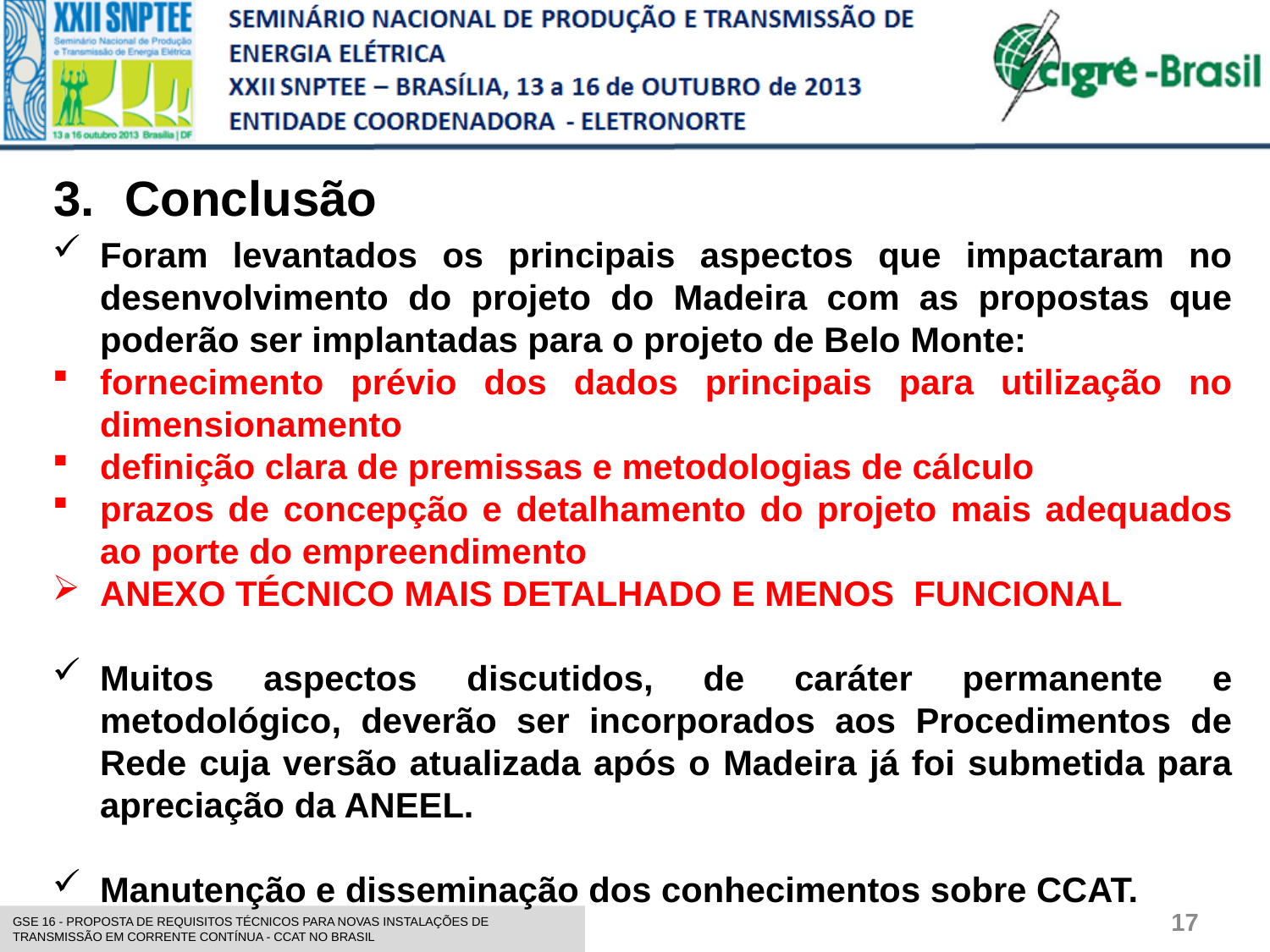

Conclusão
Foram levantados os principais aspectos que impactaram no desenvolvimento do projeto do Madeira com as propostas que poderão ser implantadas para o projeto de Belo Monte:
fornecimento prévio dos dados principais para utilização no dimensionamento
definição clara de premissas e metodologias de cálculo
prazos de concepção e detalhamento do projeto mais adequados ao porte do empreendimento
ANEXO TÉCNICO MAIS DETALHADO E MENOS  FUNCIONAL

Muitos aspectos discutidos, de caráter permanente e metodológico, deverão ser incorporados aos Procedimentos de Rede cuja versão atualizada após o Madeira já foi submetida para apreciação da ANEEL.

Manutenção e disseminação dos conhecimentos sobre CCAT.
17